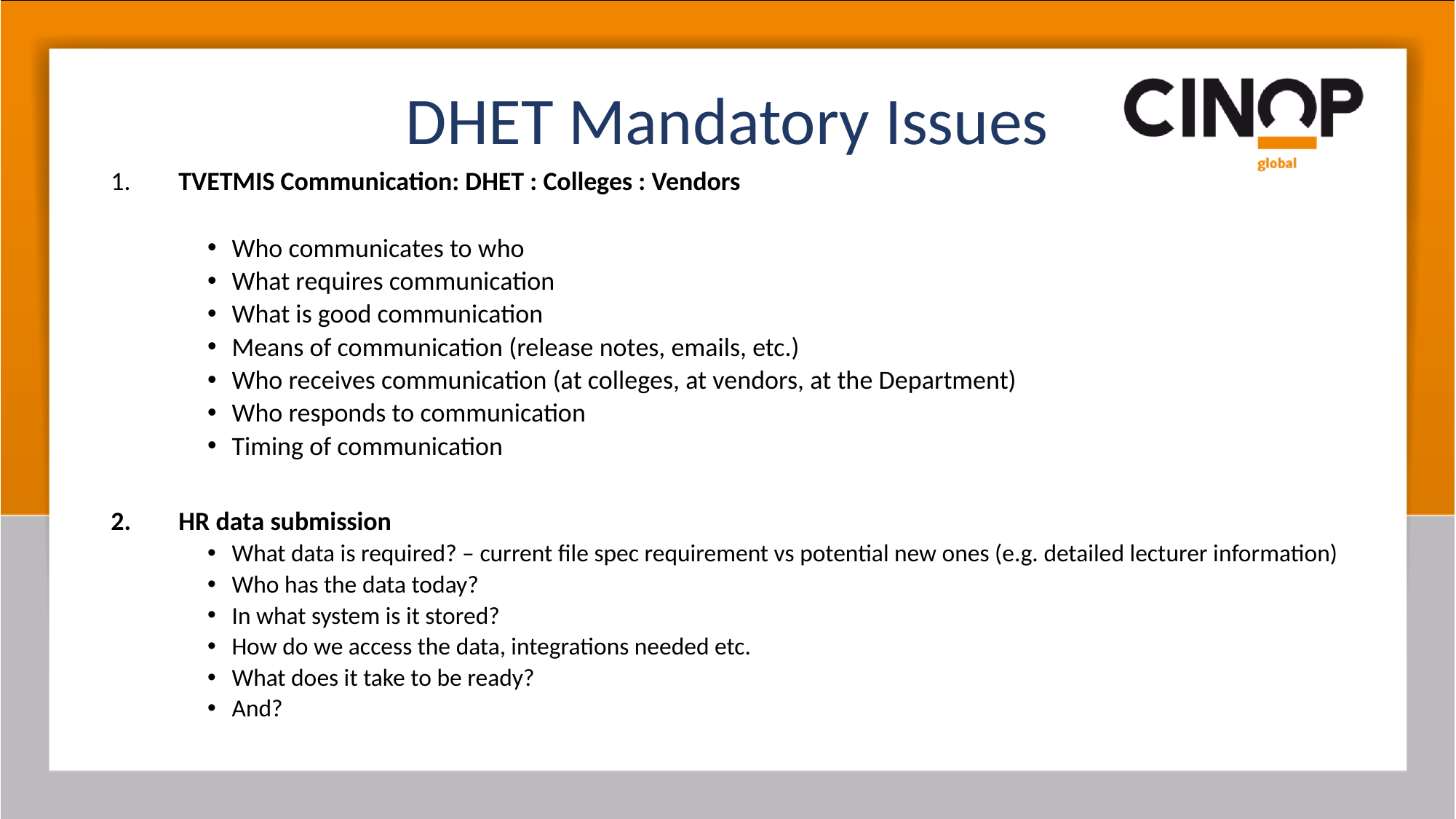

# DHET Mandatory Issues
1.	TVETMIS Communication: DHET : Colleges : Vendors

Who communicates to who
What requires communication
What is good communication
Means of communication (release notes, emails, etc.)
Who receives communication (at colleges, at vendors, at the Department)
Who responds to communication
Timing of communication

2.	HR data submission
What data is required? – current file spec requirement vs potential new ones (e.g. detailed lecturer information)
Who has the data today?
In what system is it stored?
How do we access the data, integrations needed etc.
What does it take to be ready?
And?